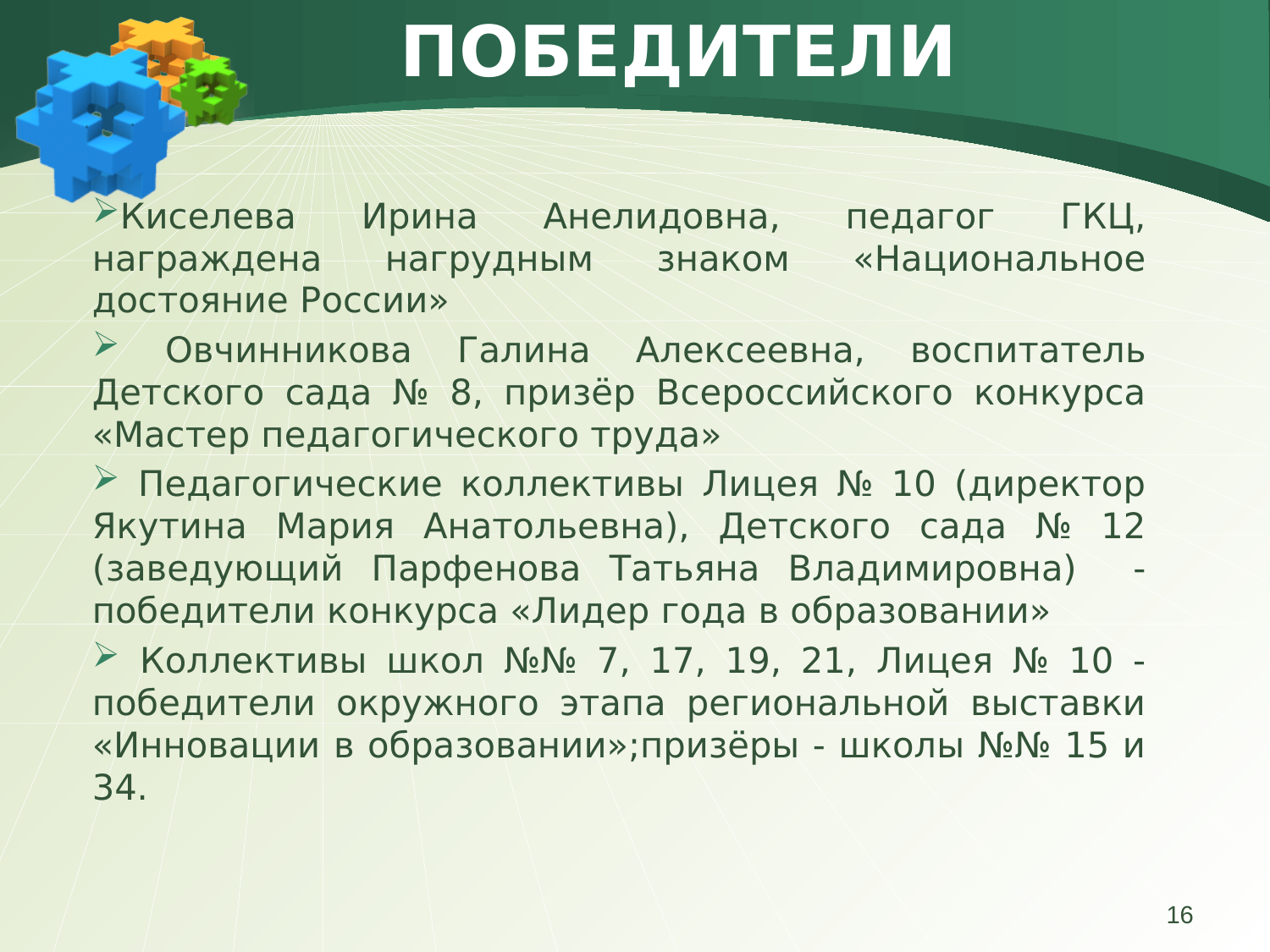

# Победители

Киселева Ирина Анелидовна, педагог ГКЦ, награждена нагрудным знаком «Национальное достояние России»
 Овчинникова Галина Алексеевна, воспитатель Детского сада № 8, призёр Всероссийского конкурса «Мастер педагогического труда»
 Педагогические коллективы Лицея № 10 (директор Якутина Мария Анатольевна), Детского сада № 12 (заведующий Парфенова Татьяна Владимировна)  -победители конкурса «Лидер года в образовании»
 Коллективы школ №№ 7, 17, 19, 21, Лицея № 10 - победители окружного этапа региональной выставки «Инновации в образовании»;призёры - школы №№ 15 и 34.

16